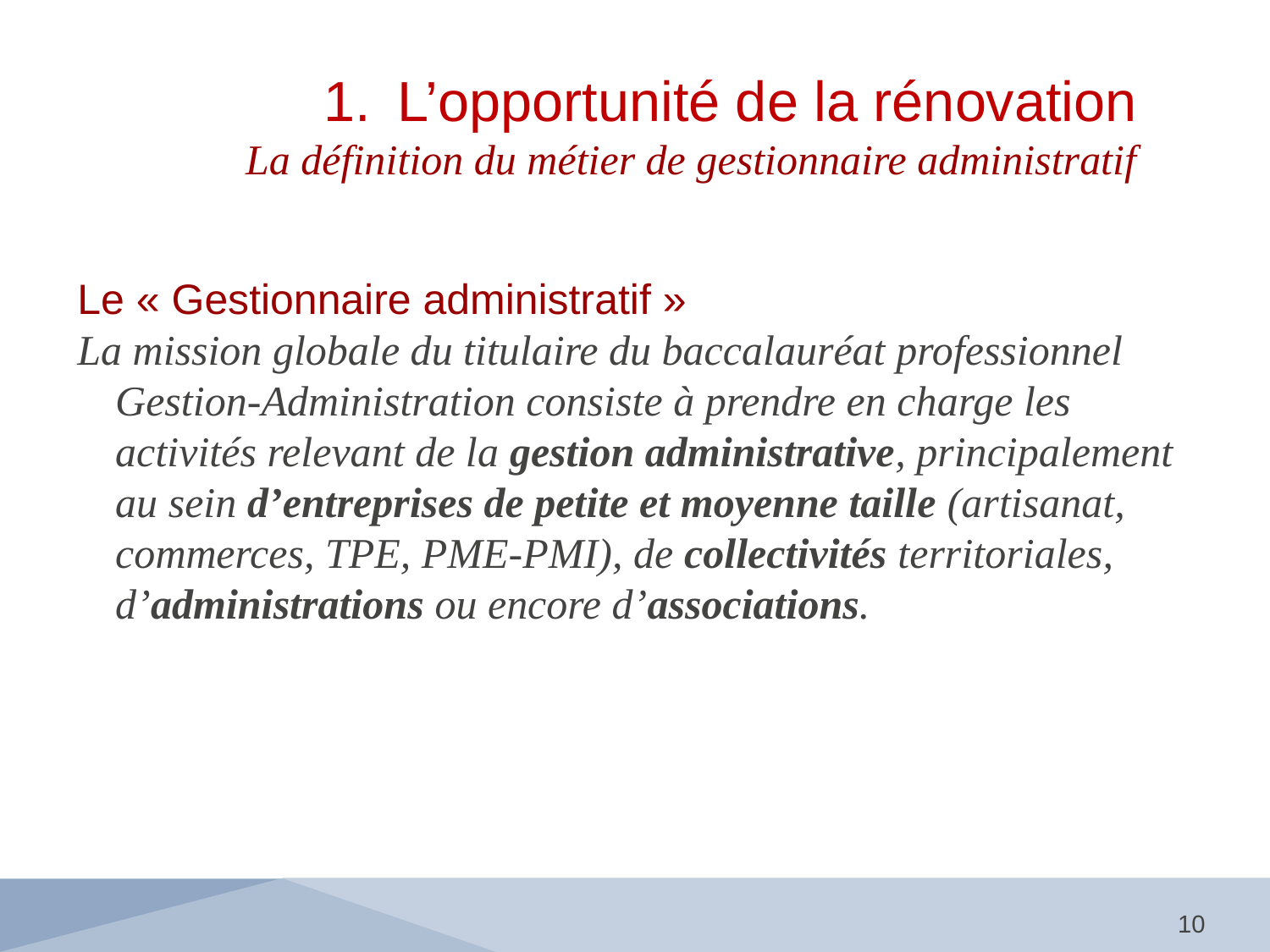

L’opportunité de la rénovation
La définition du métier de gestionnaire administratif

Le « Gestionnaire administratif »
La mission globale du titulaire du baccalauréat professionnel Gestion-Administration consiste à prendre en charge les activités relevant de la gestion administrative, principalement au sein d’entreprises de petite et moyenne taille (artisanat, commerces, TPE, PME-PMI), de collectivités territoriales, d’administrations ou encore d’associations.
10